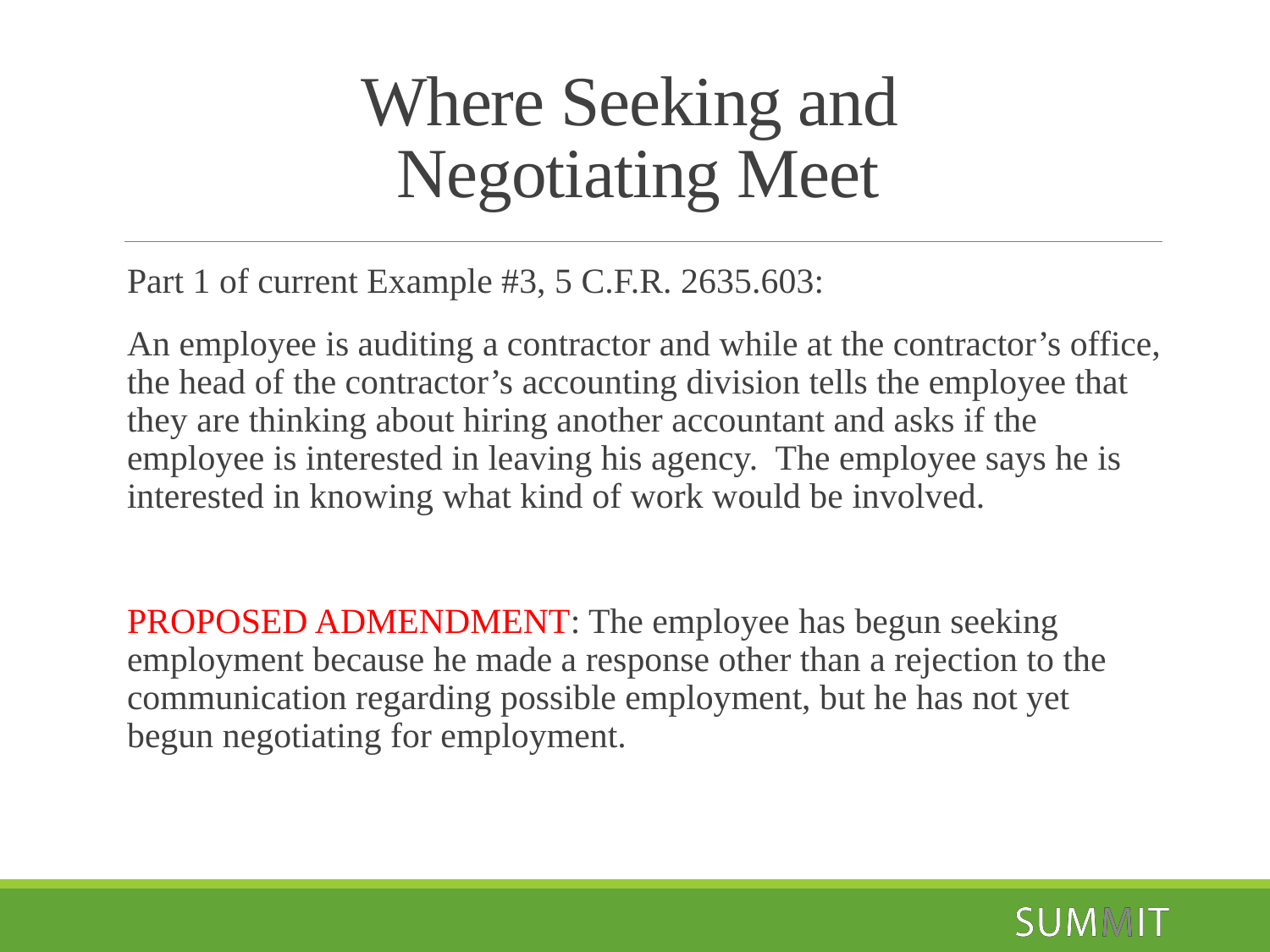

# Where Seeking and Negotiating Meet
Part 1 of current Example #3, 5 C.F.R. 2635.603:
An employee is auditing a contractor and while at the contractor’s office, the head of the contractor’s accounting division tells the employee that they are thinking about hiring another accountant and asks if the employee is interested in leaving his agency.  The employee says he is interested in knowing what kind of work would be involved.

PROPOSED ADMENDMENT: The employee has begun seeking employment because he made a response other than a rejection to the communication regarding possible employment, but he has not yet begun negotiating for employment.